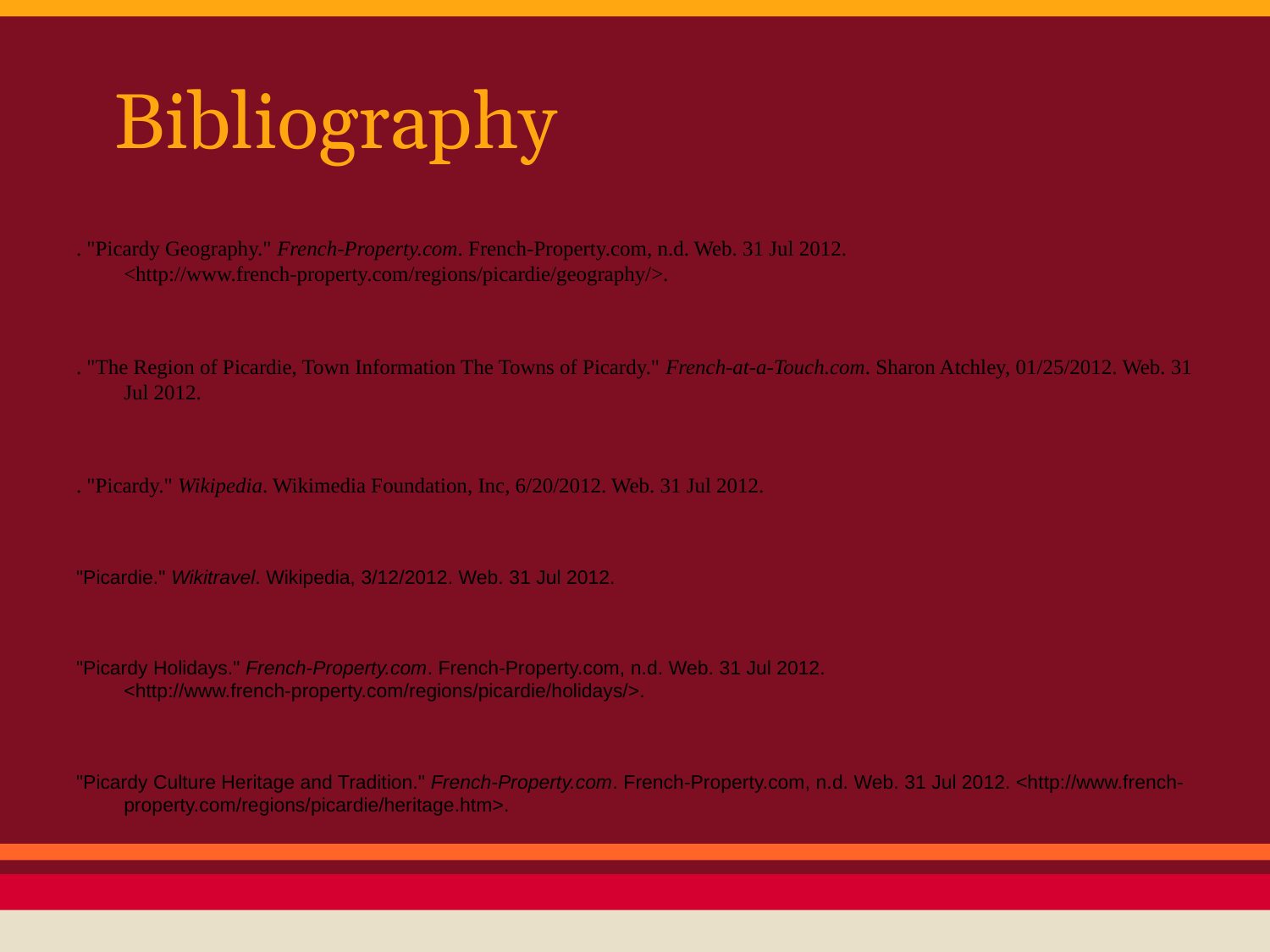

# Bibliography
. "Picardy Geography." French-Property.com. French-Property.com, n.d. Web. 31 Jul 2012. <http://www.french-property.com/regions/picardie/geography/>.

. "The Region of Picardie, Town Information The Towns of Picardy." French-at-a-Touch.com. Sharon Atchley, 01/25/2012. Web. 31 Jul 2012.

. "Picardy." Wikipedia. Wikimedia Foundation, Inc, 6/20/2012. Web. 31 Jul 2012.

"Picardie." Wikitravel. Wikipedia, 3/12/2012. Web. 31 Jul 2012.

"Picardy Holidays." French-Property.com. French-Property.com, n.d. Web. 31 Jul 2012. <http://www.french-property.com/regions/picardie/holidays/>.

"Picardy Culture Heritage and Tradition." French-Property.com. French-Property.com, n.d. Web. 31 Jul 2012. <http://www.french-property.com/regions/picardie/heritage.htm>.